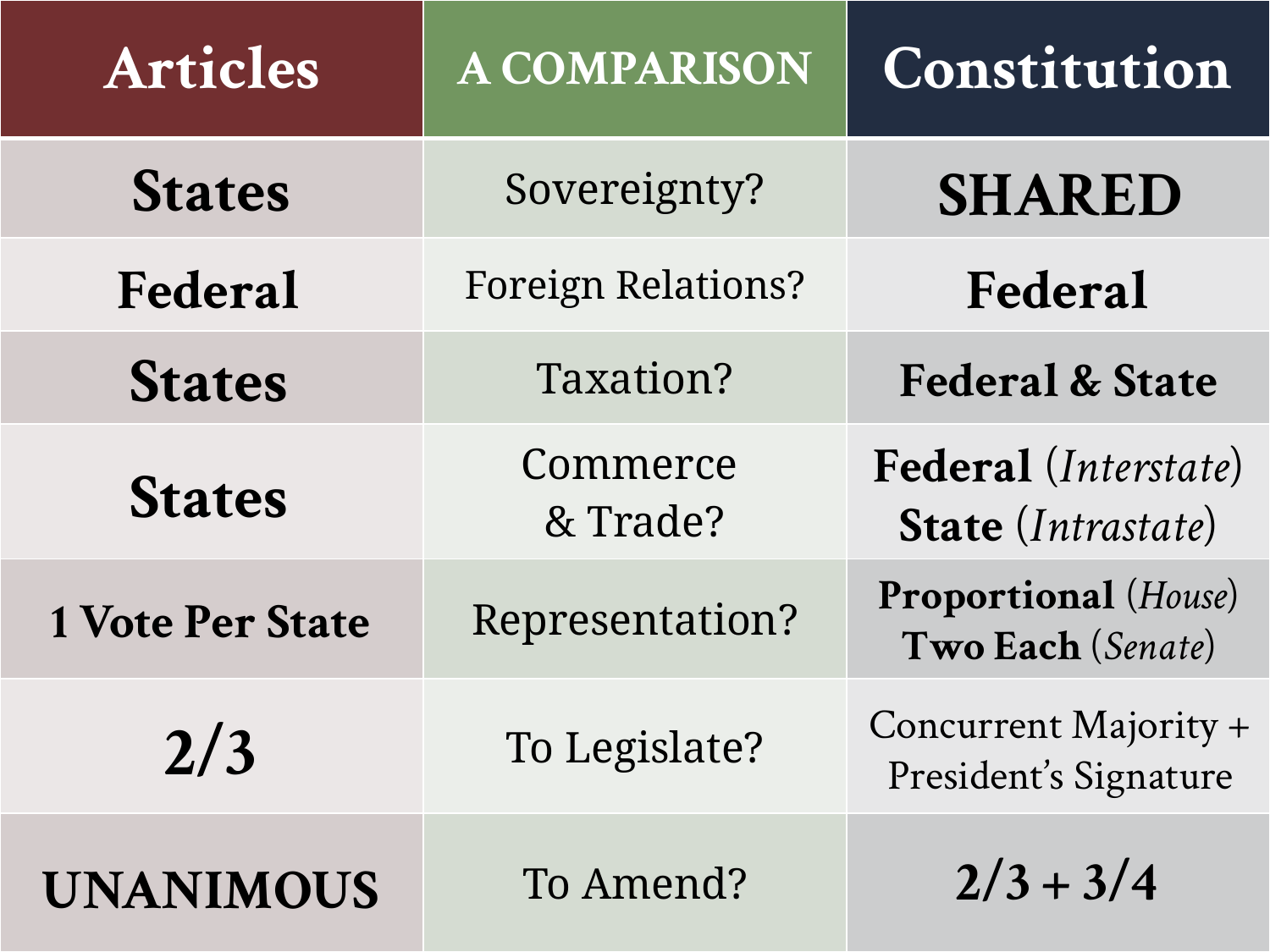

| A COMPARISON |
| --- |
| Sovereignty? |
| Foreign Relations? |
| Taxation? |
| Commerce & Trade? |
| Representation? |
| To Legislate? |
| To Amend? |
| Constitution |
| --- |
|  |
|  |
|  |
|  |
|  |
|  |
|  |
| Articles |
| --- |
|  |
|  |
|  |
|  |
|  |
|  |
|  |
States
SHARED
Federal
Federal
States
Federal & State
Federal (Interstate)
State (Intrastate)
States
Proportional (House)
Two Each (Senate)
1 Vote Per State
Concurrent Majority + President’s Signature
2/3
2/3 + 3/4
UNANIMOUS